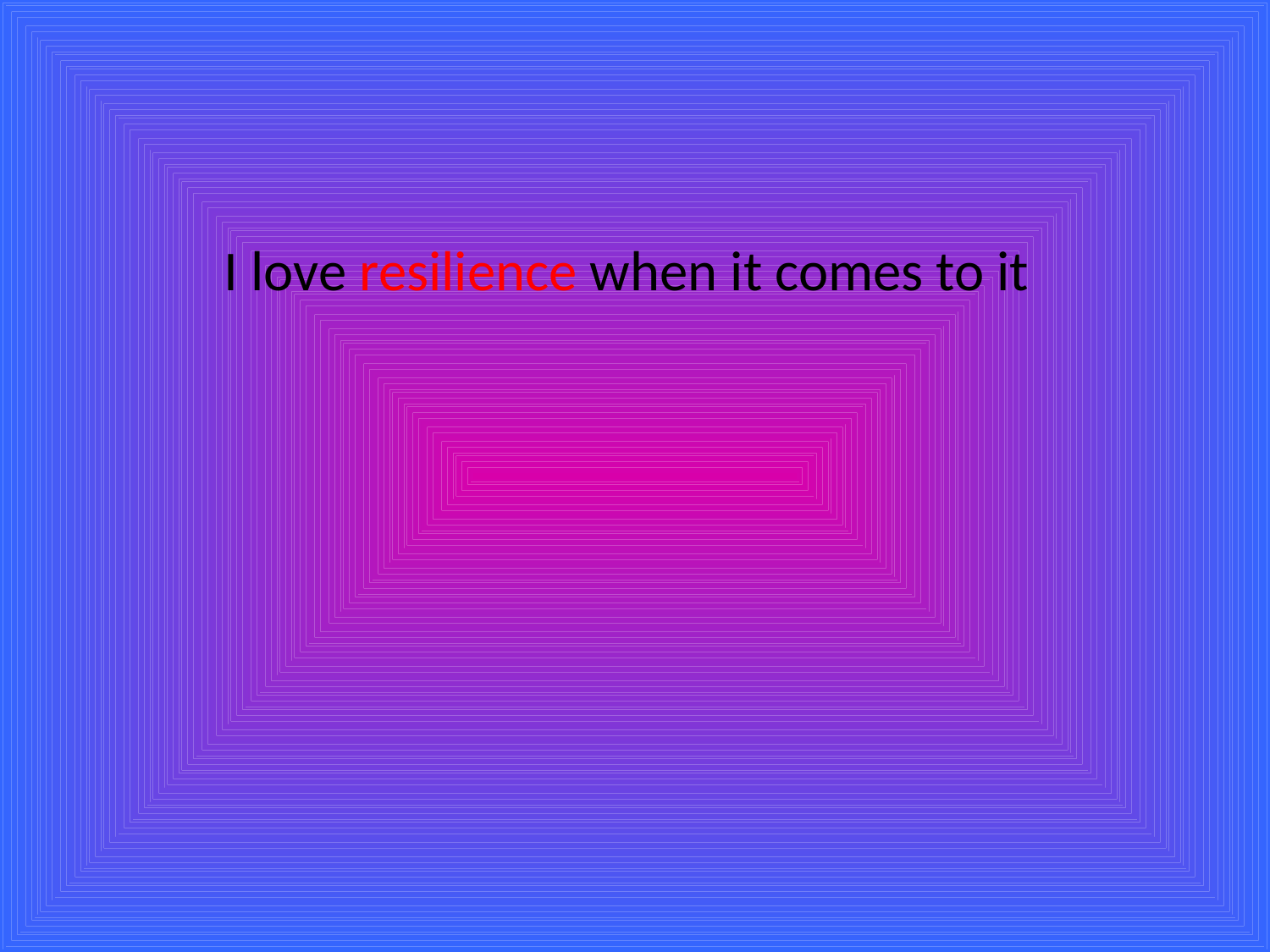

I love resilience when it comes to it